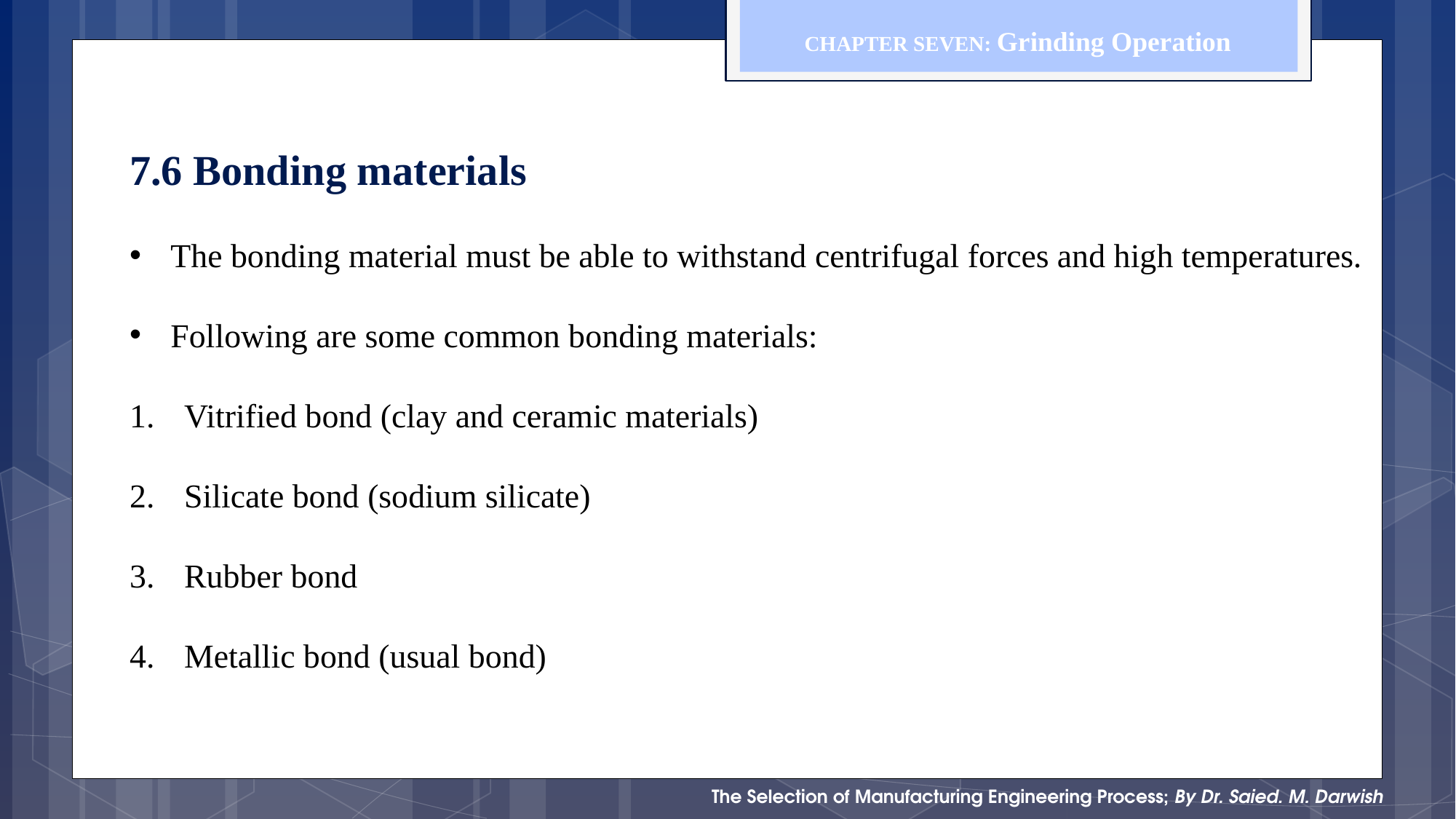

CHAPTER SEVEN: Grinding Operation
7.6 Bonding materials
The bonding material must be able to withstand centrifugal forces and high temperatures.
Following are some common bonding materials:
Vitrified bond (clay and ceramic materials)
Silicate bond (sodium silicate)
Rubber bond
Metallic bond (usual bond)